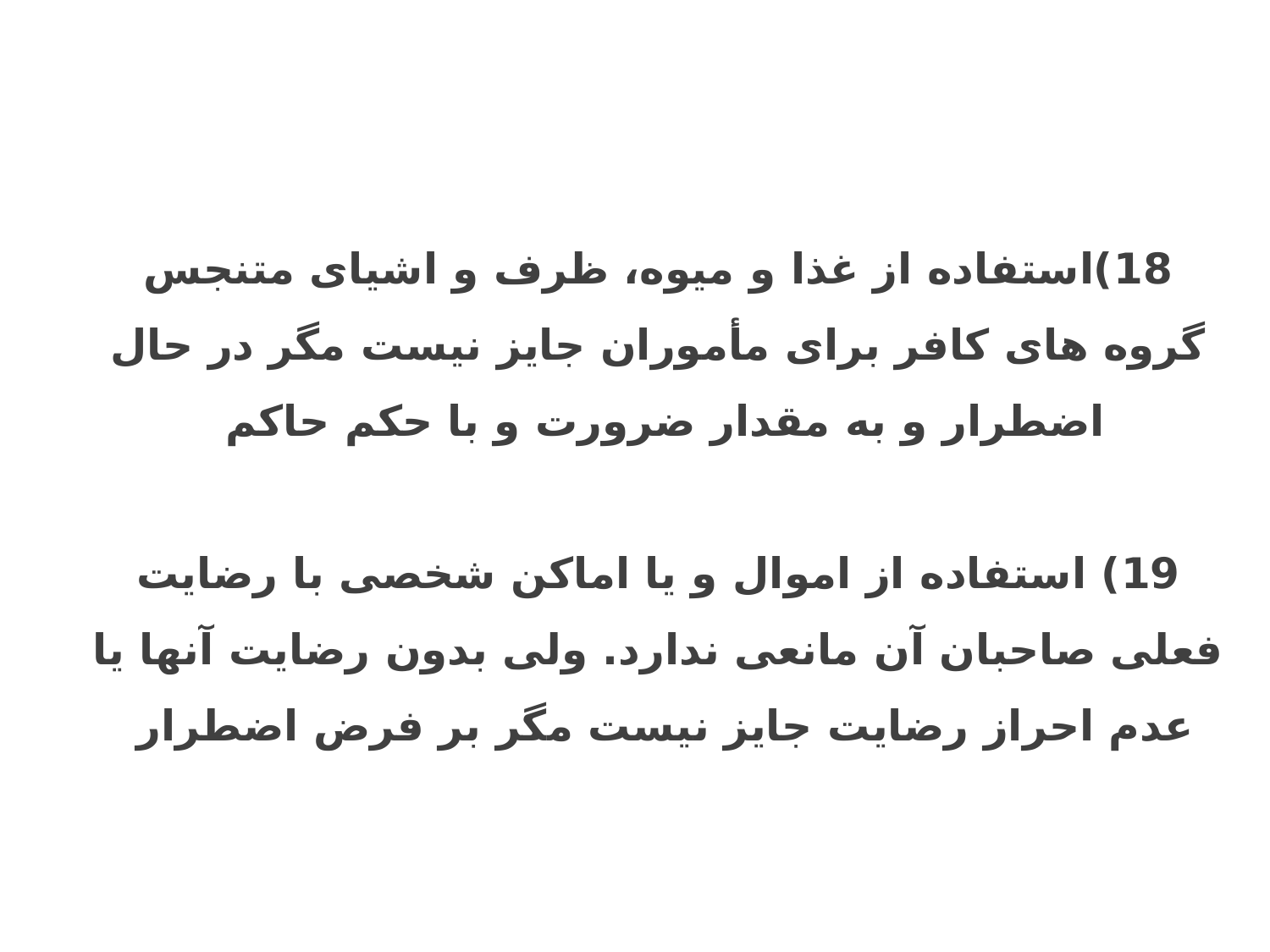

18)استفاده از غذا و میوه، ظرف و اشیای متنجس گروه های کافر برای مأموران جایز نیست مگر در حال اضطرار و به مقدار ضرورت و با حکم حاکم

19) استفاده از اموال و یا اماکن شخصی با رضایت فعلی صاحبان آن مانعی ندارد. ولی بدون رضایت آنها یا عدم احراز رضایت جایز نیست مگر بر فرض اضطرار